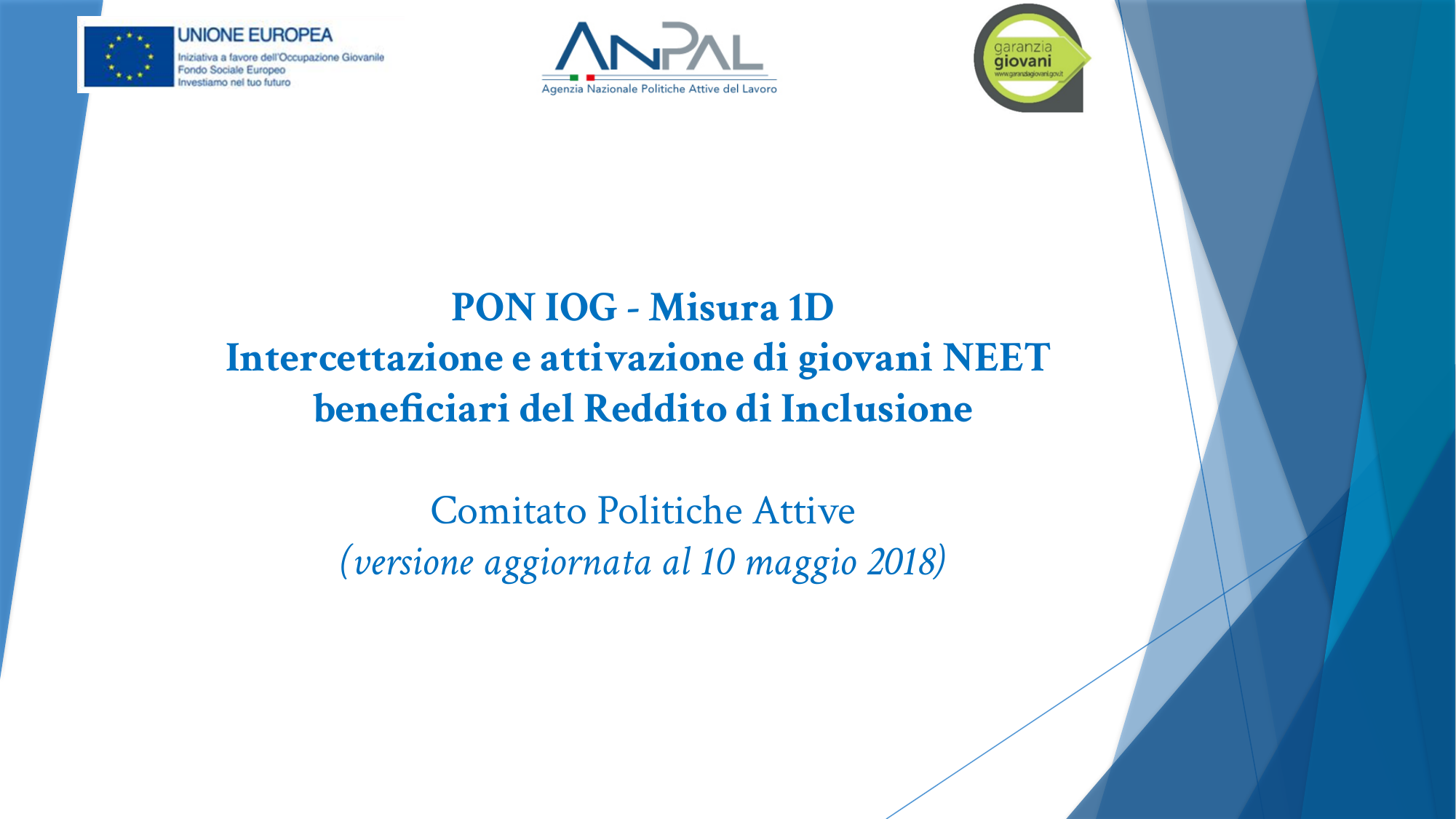

# PON IOG - Misura 1D Intercettazione e attivazione di giovani NEET beneficiari del Reddito di Inclusione Comitato Politiche Attive (versione aggiornata al 10 maggio 2018)